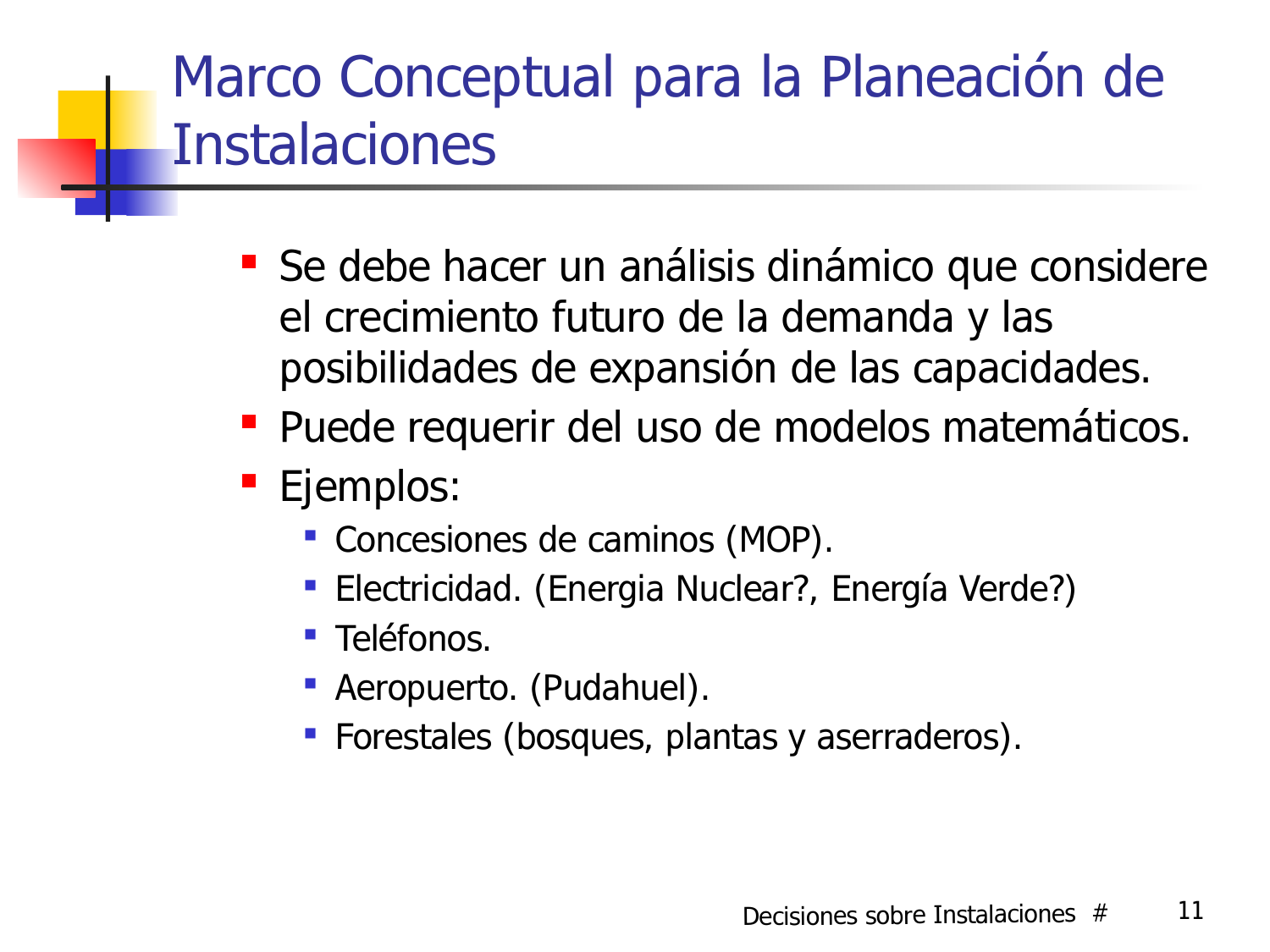

# Marco Conceptual para la Planeación de Instalaciones
Se debe hacer un análisis dinámico que considere el crecimiento futuro de la demanda y las posibilidades de expansión de las capacidades.
Puede requerir del uso de modelos matemáticos.
Ejemplos:
Concesiones de caminos (MOP).
Electricidad. (Energia Nuclear?, Energía Verde?)
Teléfonos.
Aeropuerto. (Pudahuel).
Forestales (bosques, plantas y aserraderos).
11
Decisiones sobre Instalaciones  #